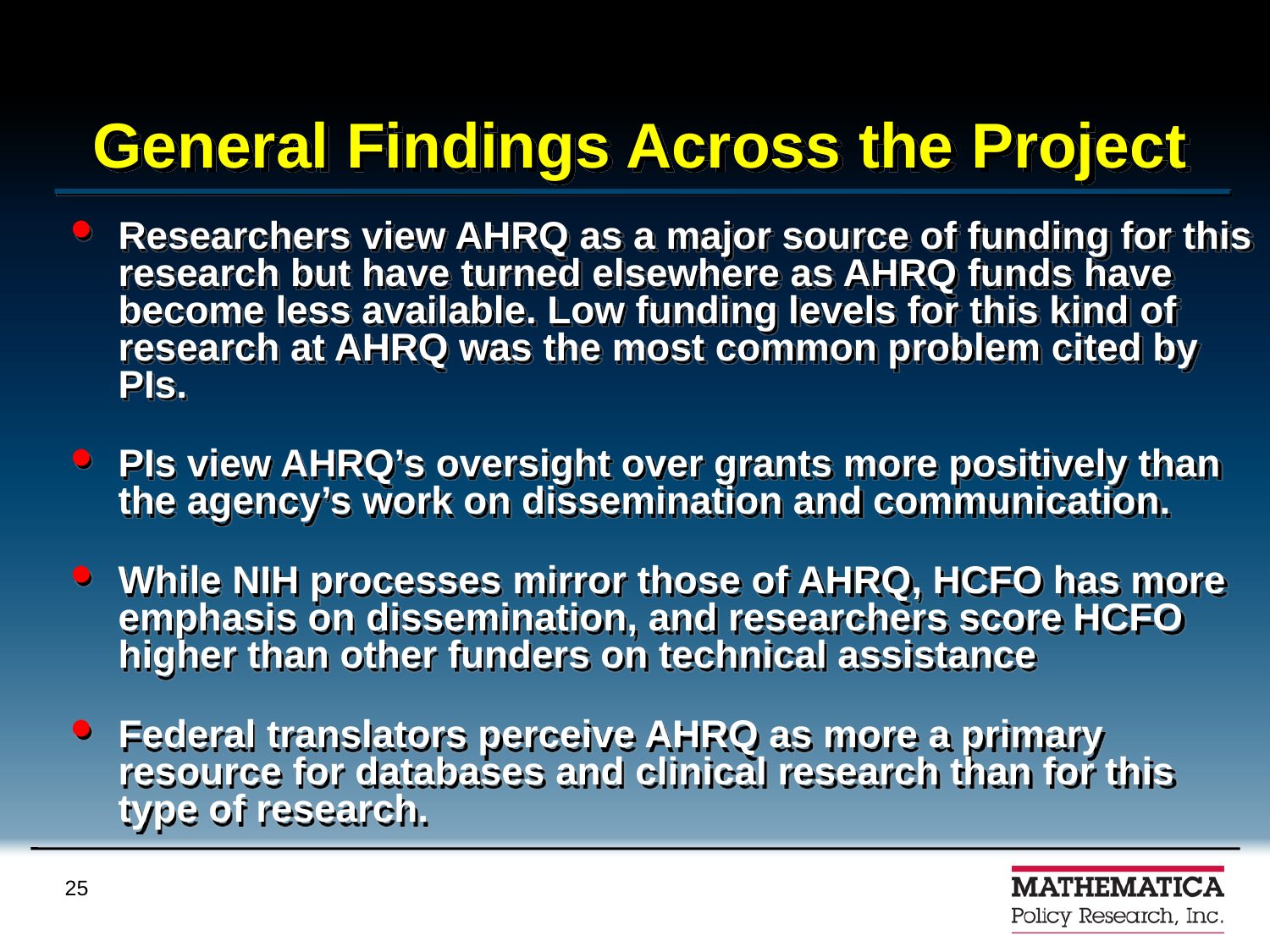

# General Findings Across the Project

Researchers view AHRQ as a major source of funding for this research but have turned elsewhere as AHRQ funds have become less available. Low funding levels for this kind of research at AHRQ was the most common problem cited by PIs.
PIs view AHRQ’s oversight over grants more positively than the agency’s work on dissemination and communication.
While NIH processes mirror those of AHRQ, HCFO has more emphasis on dissemination, and researchers score HCFO higher than other funders on technical assistance
Federal translators perceive AHRQ as more a primary resource for databases and clinical research than for this type of research.